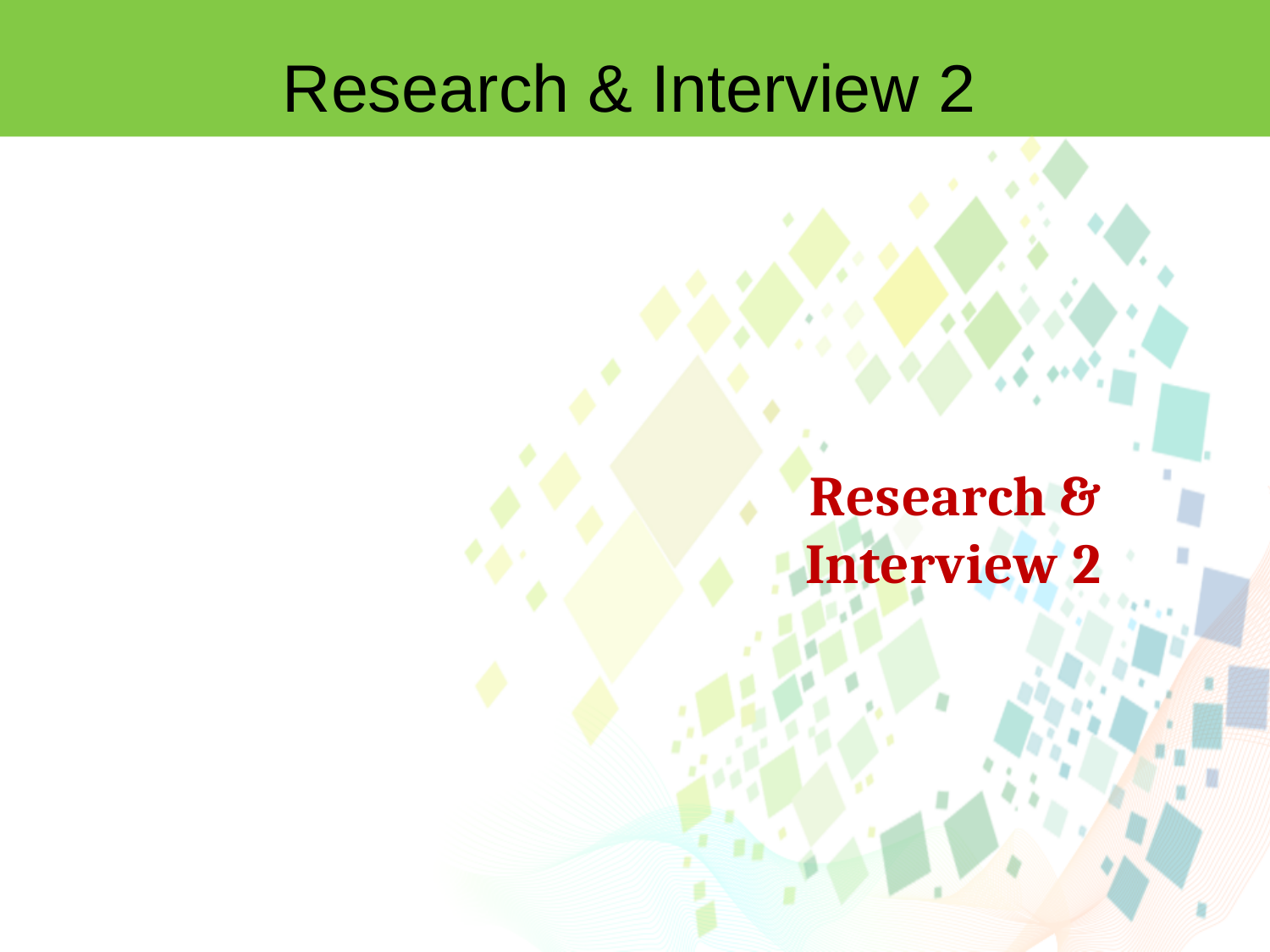

Research & Interview 2
Research & Interview 2